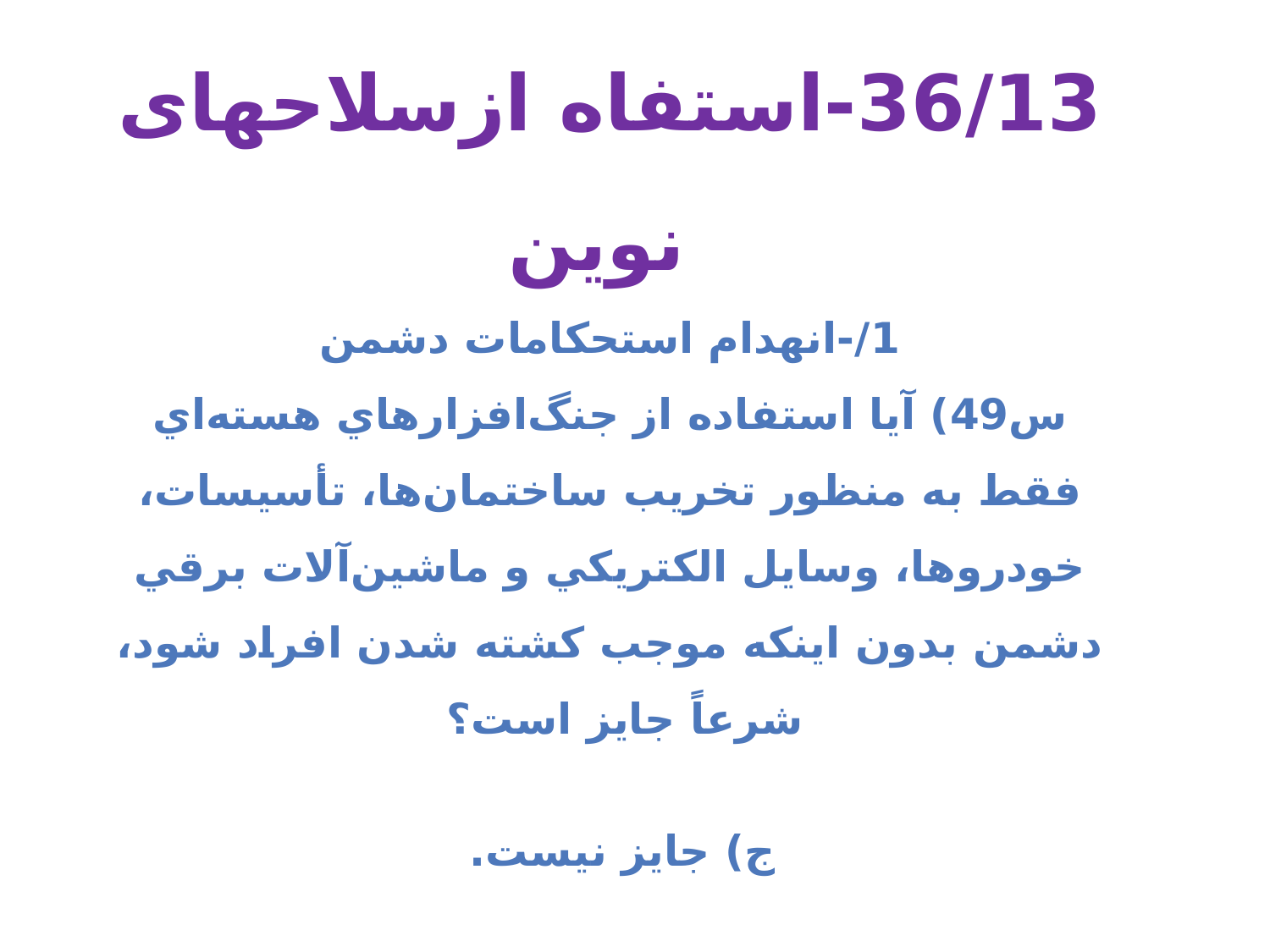

# 36/13-استفاه ازسلاحهای  نوین 1/-انهدام استحکامات دشمن س49) آيا استفاده از جنگ‌افزارهاي هسته‌اي فقط به منظور تخريب ساختمان‌ها، تأسيسات، خودروها، وسايل الكتريكي و ماشين‌آلات برقي دشمن بدون اينكه موجب كشته شدن افراد شود، شرعاً جايز است؟   ج) جايز نيست.